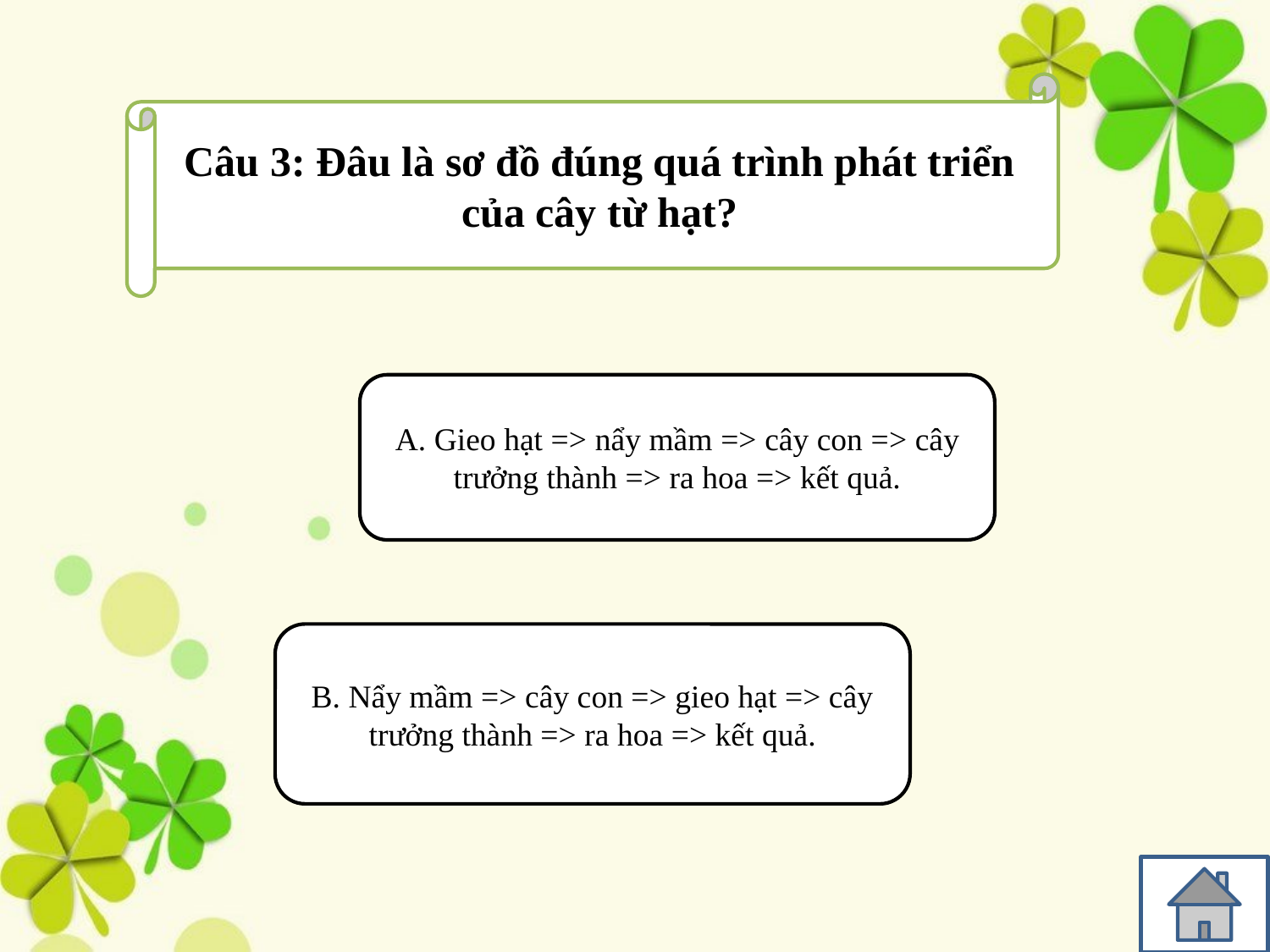

Câu 3: Đâu là sơ đồ đúng quá trình phát triển của cây từ hạt?
A. Gieo hạt => nẩy mầm => cây con => cây trưởng thành => ra hoa => kết quả.
B. Nẩy mầm => cây con => gieo hạt => cây trưởng thành => ra hoa => kết quả.